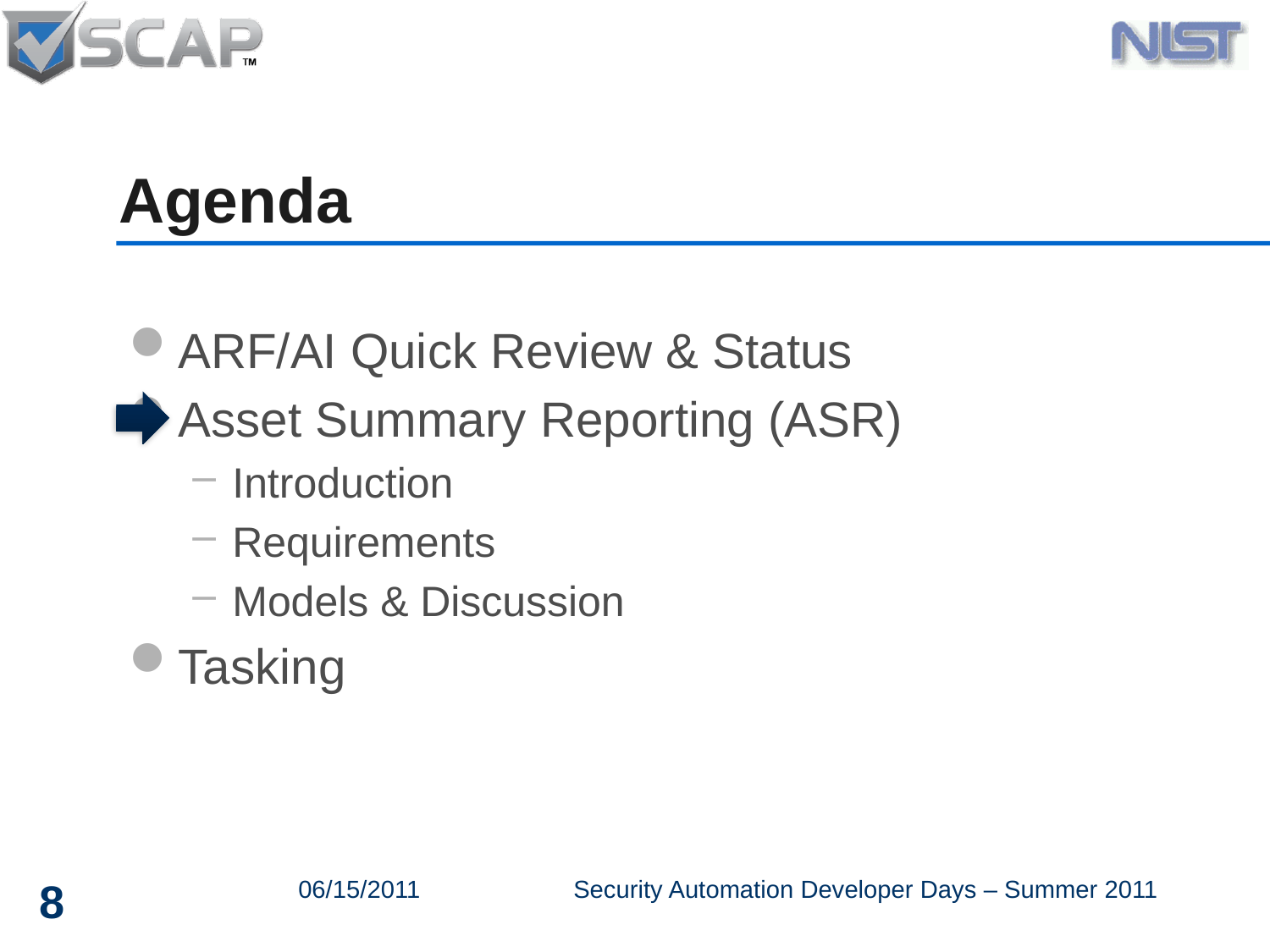

# Agenda

ARF/AI Quick Review & Status
Asset Summary Reporting (ASR)
Introduction
Requirements
Models & Discussion
Tasking

8
06/15/2011
Security Automation Developer Days – Summer 2011